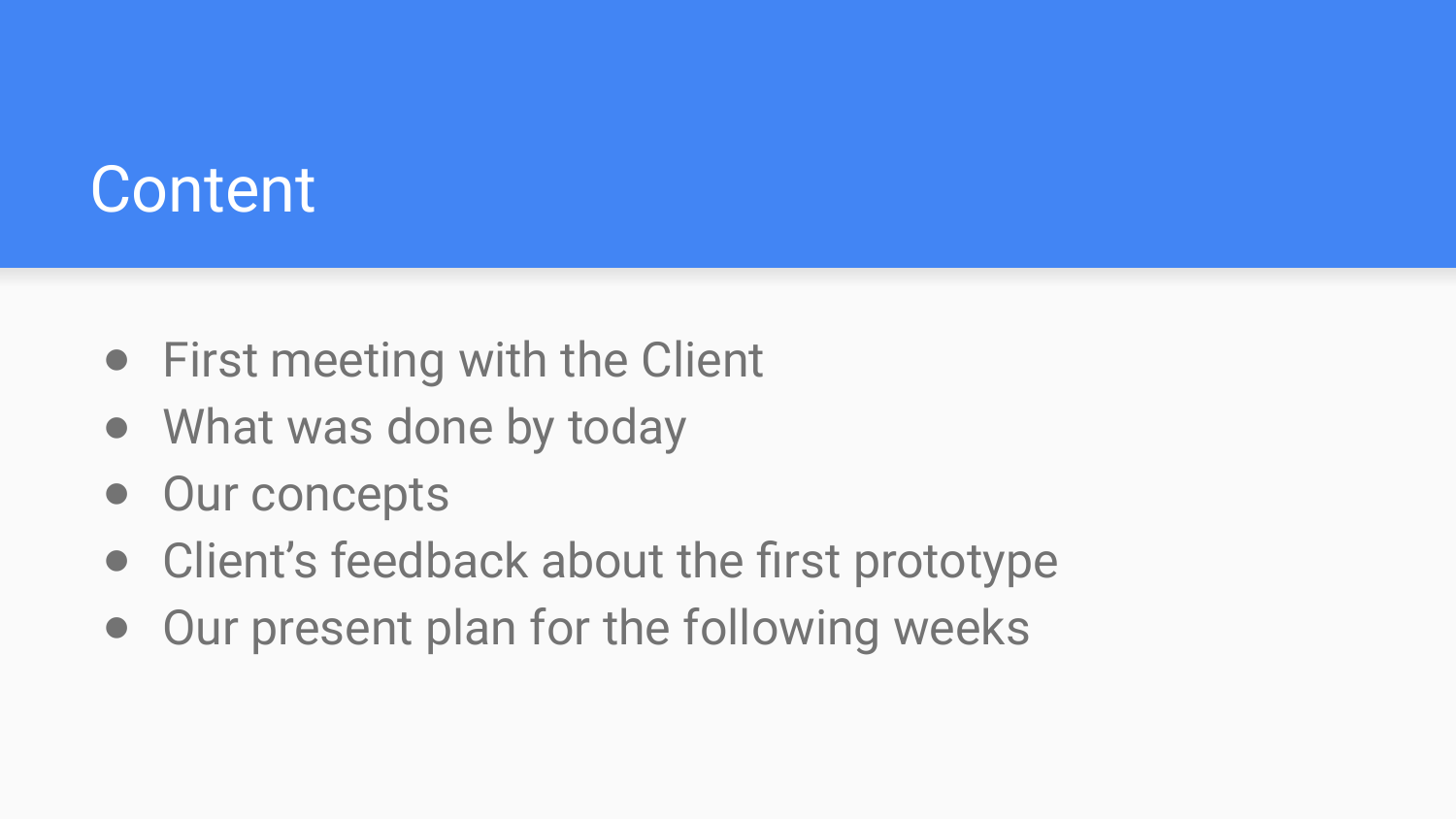

# Content
First meeting with the Client
What was done by today
Our concepts
Client’s feedback about the first prototype
Our present plan for the following weeks